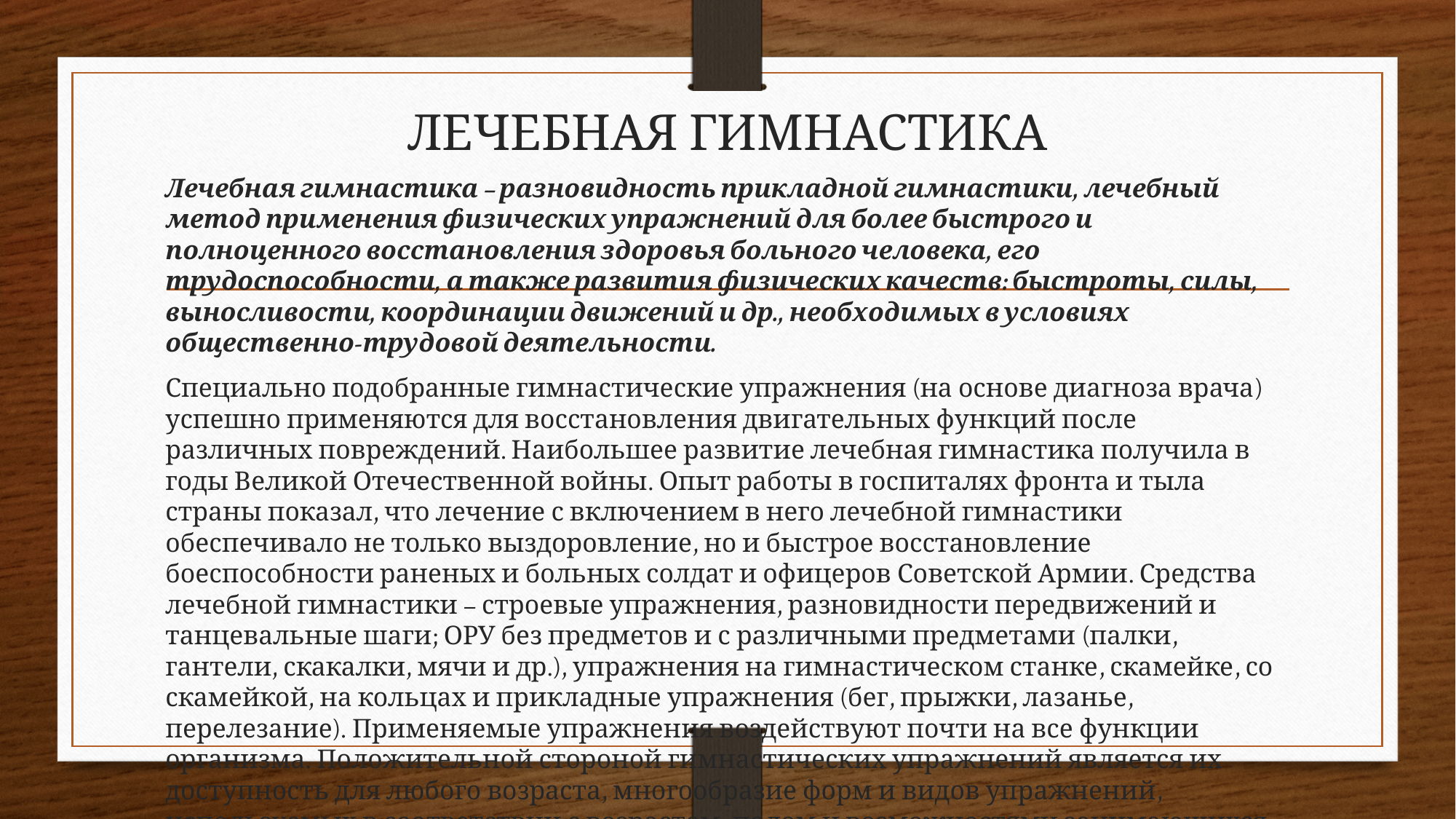

# ЛЕЧЕБНАЯ ГИМНАСТИКА
Лечебная гимнастика – разновидность прикладной гимнастики, лечебный метод применения физических упражнений для более быстрого и полноценного восстановления здоровья больного человека, его трудоспособности, а также развития физических качеств: быстроты, силы, выносливости, координации движений и др., необходимых в условиях общественно-трудовой деятельности.
Специально подобранные гимнастические упражнения (на основе диагноза врача) успешно применяются для восстановления двигательных функций после различных повреждений. Наибольшее развитие лечебная гимнастика получила в годы Великой Отечественной войны. Опыт работы в госпиталях фронта и тыла страны показал, что лечение с включением в него лечебной гимнастики обеспечивало не только выздоровление, но и быстрое восстановление боеспособности раненых и больных солдат и офицеров Советской Армии. Средства лечебной гимнастики – строевые упражнения, разновидности передвижений и танцевальные шаги; ОРУ без предметов и с различными предметами (палки, гантели, скакалки, мячи и др.), упражнения на гимнастическом станке, скамейке, со скамейкой, на кольцах и прикладные упражнения (бег, прыжки, лазанье, перелезание). Применяемые упражнения воздействуют почти на все функции организма. Положительной стороной гимнастических упражнений является их доступность для любого возраста, многообразие форм и видов упражнений, используемых в соответствии с возрастом, полом и возможностями занимающихся.